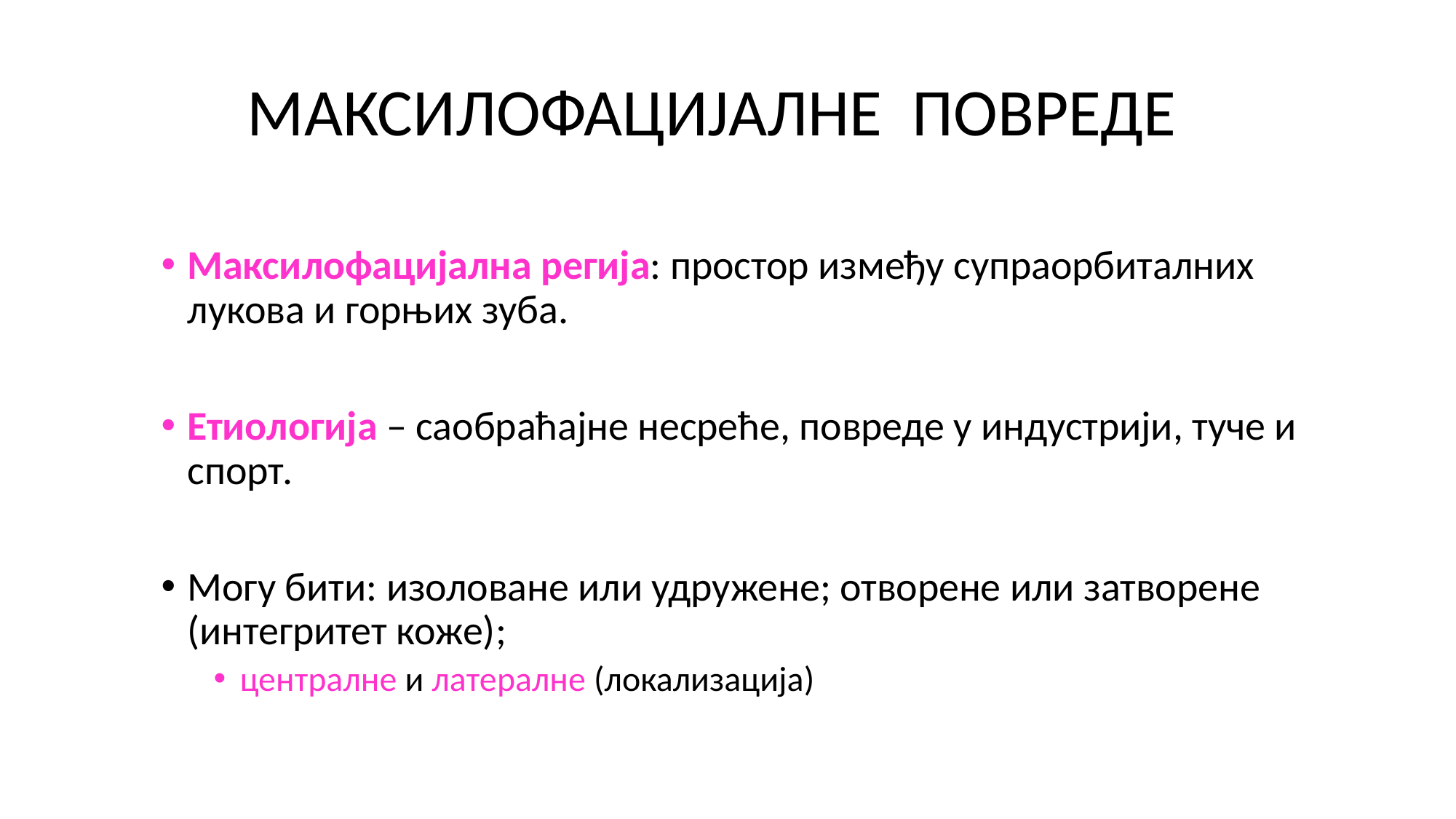

# МАКСИЛОФАЦИЈАЛНЕ  ПОВРЕДЕ
Максилофацијална регија: простор између супраорбиталних лукова и горњих зуба.

Етиологија – саобраћајне несреће, повреде у индустрији, туче и спорт.

Могу бити: изоловане или удружене; отворене или затворене (интегритет коже);
централне и латералне (локализација)